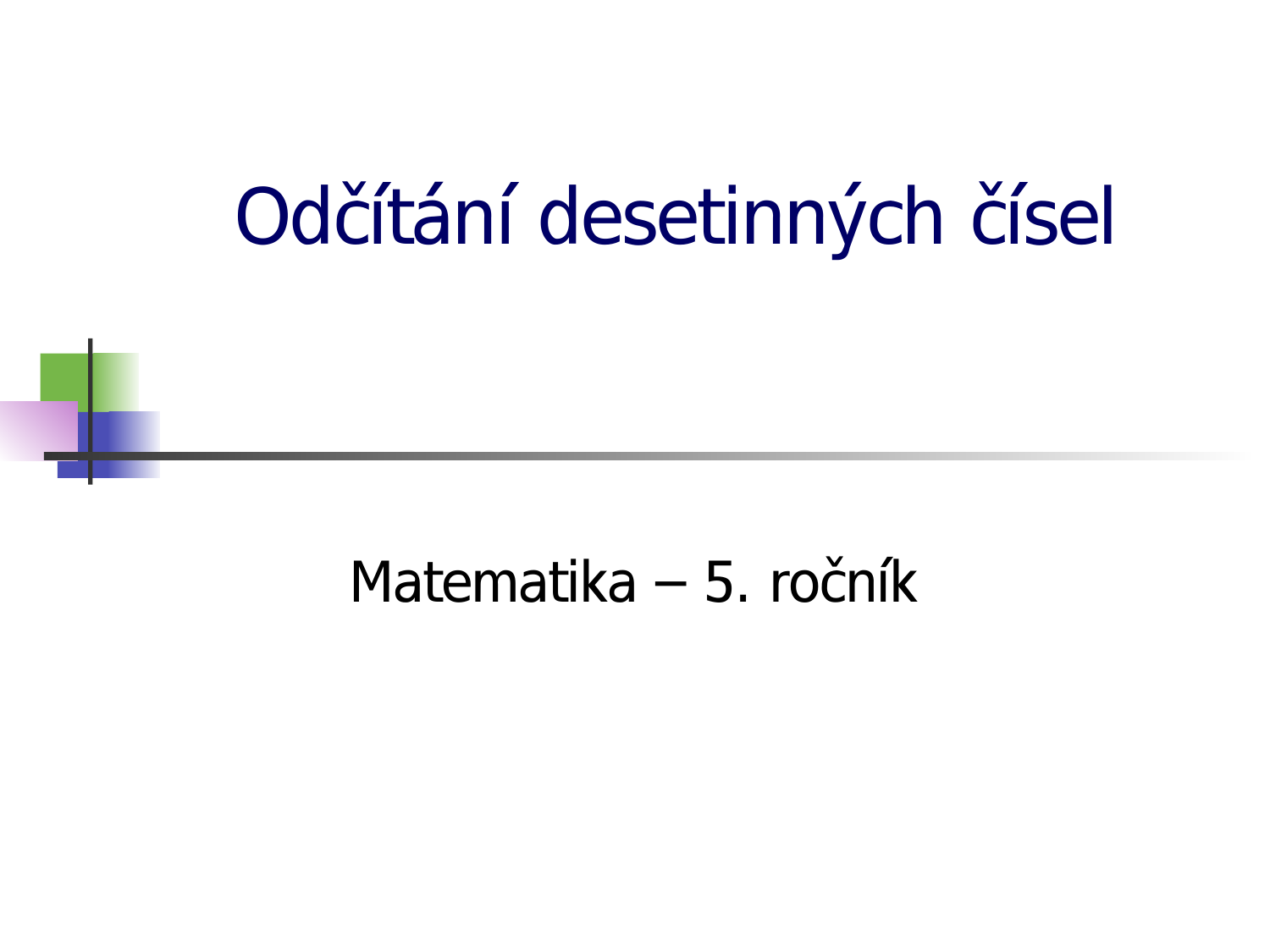

# Odčítání desetinných čísel
Matematika – 5. ročník